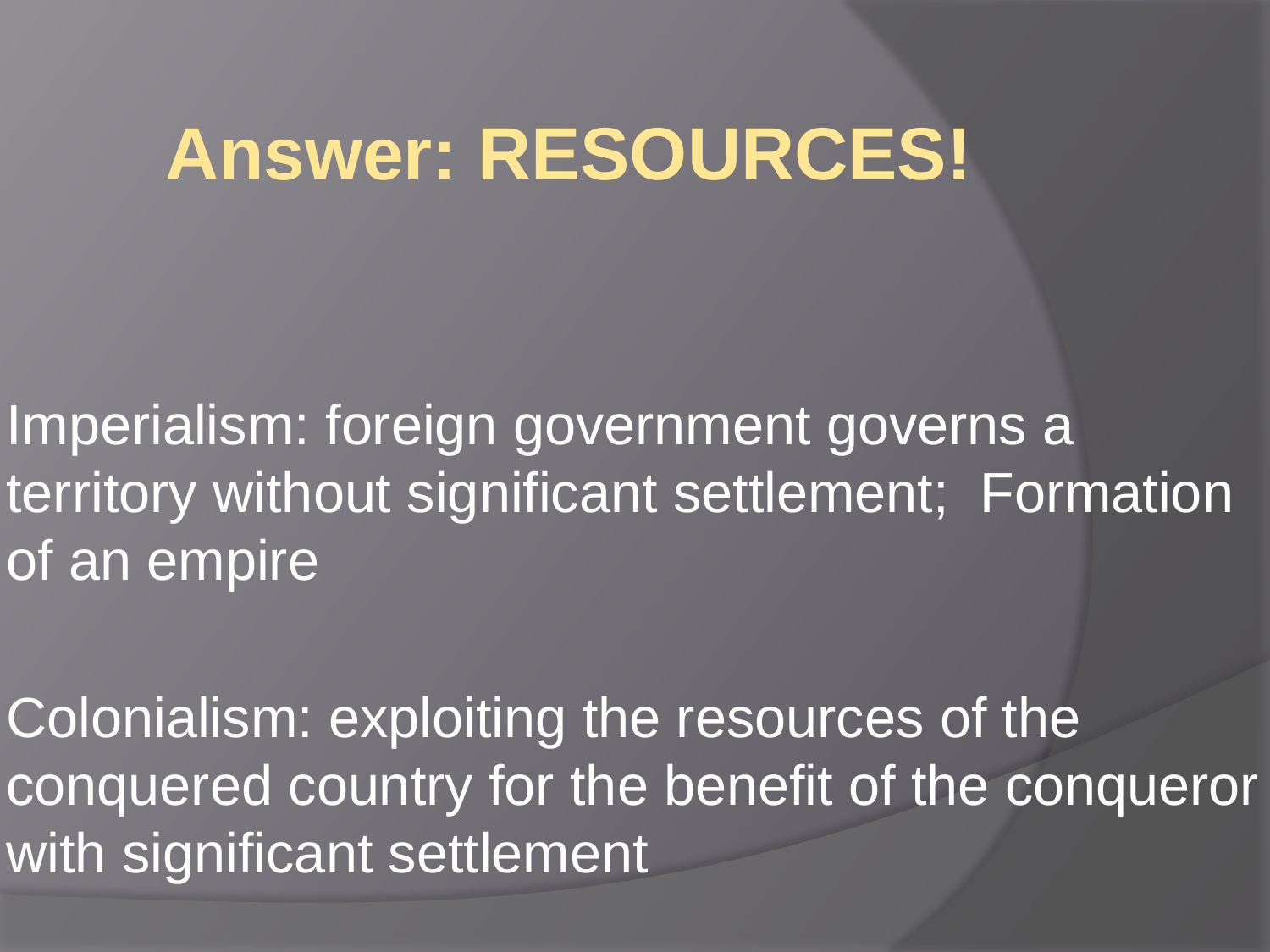

# Answer: RESOURCES!
Imperialism: foreign government governs a territory without significant settlement;  Formation of an empire

Colonialism: exploiting the resources of the conquered country for the benefit of the conqueror with significant settlement